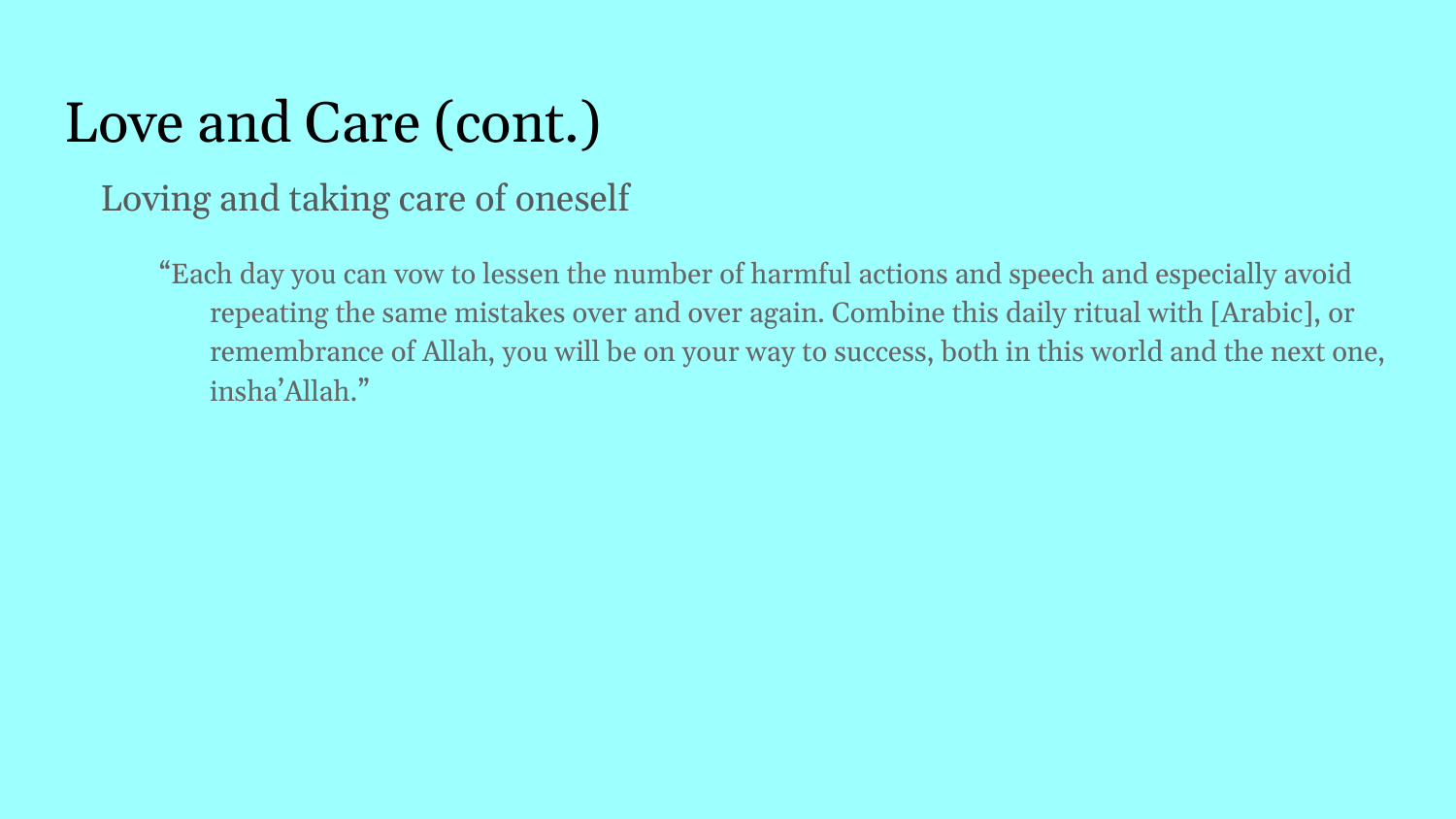

# Love and Care (cont.)
Loving and taking care of oneself
“Each day you can vow to lessen the number of harmful actions and speech and especially avoid repeating the same mistakes over and over again. Combine this daily ritual with [Arabic], or remembrance of Allah, you will be on your way to success, both in this world and the next one, insha’Allah.”